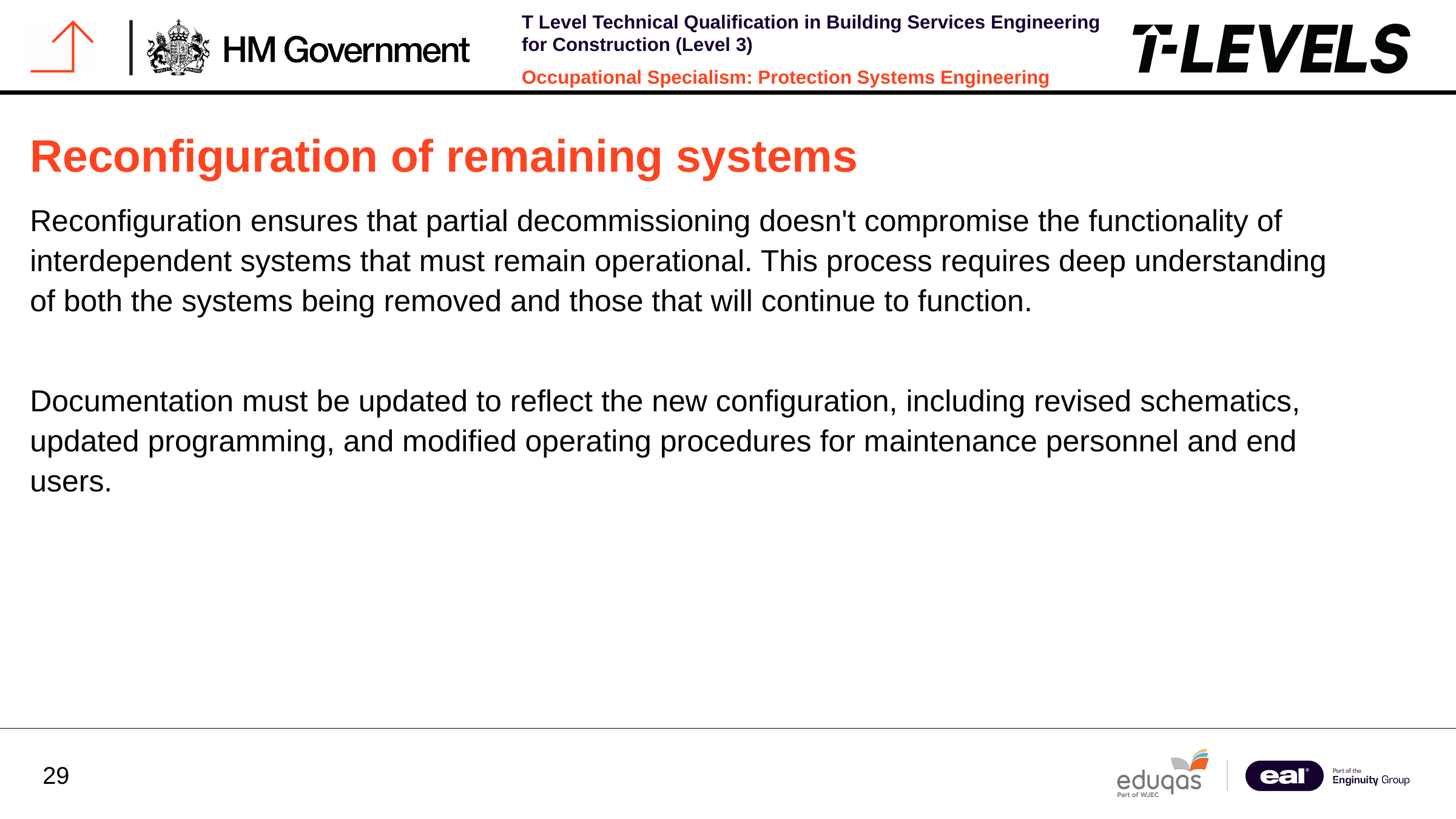

Reconfiguration of remaining systems
Reconfiguration ensures that partial decommissioning doesn't compromise the functionality of interdependent systems that must remain operational. This process requires deep understanding of both the systems being removed and those that will continue to function.
Documentation must be updated to reflect the new configuration, including revised schematics, updated programming, and modified operating procedures for maintenance personnel and end users.